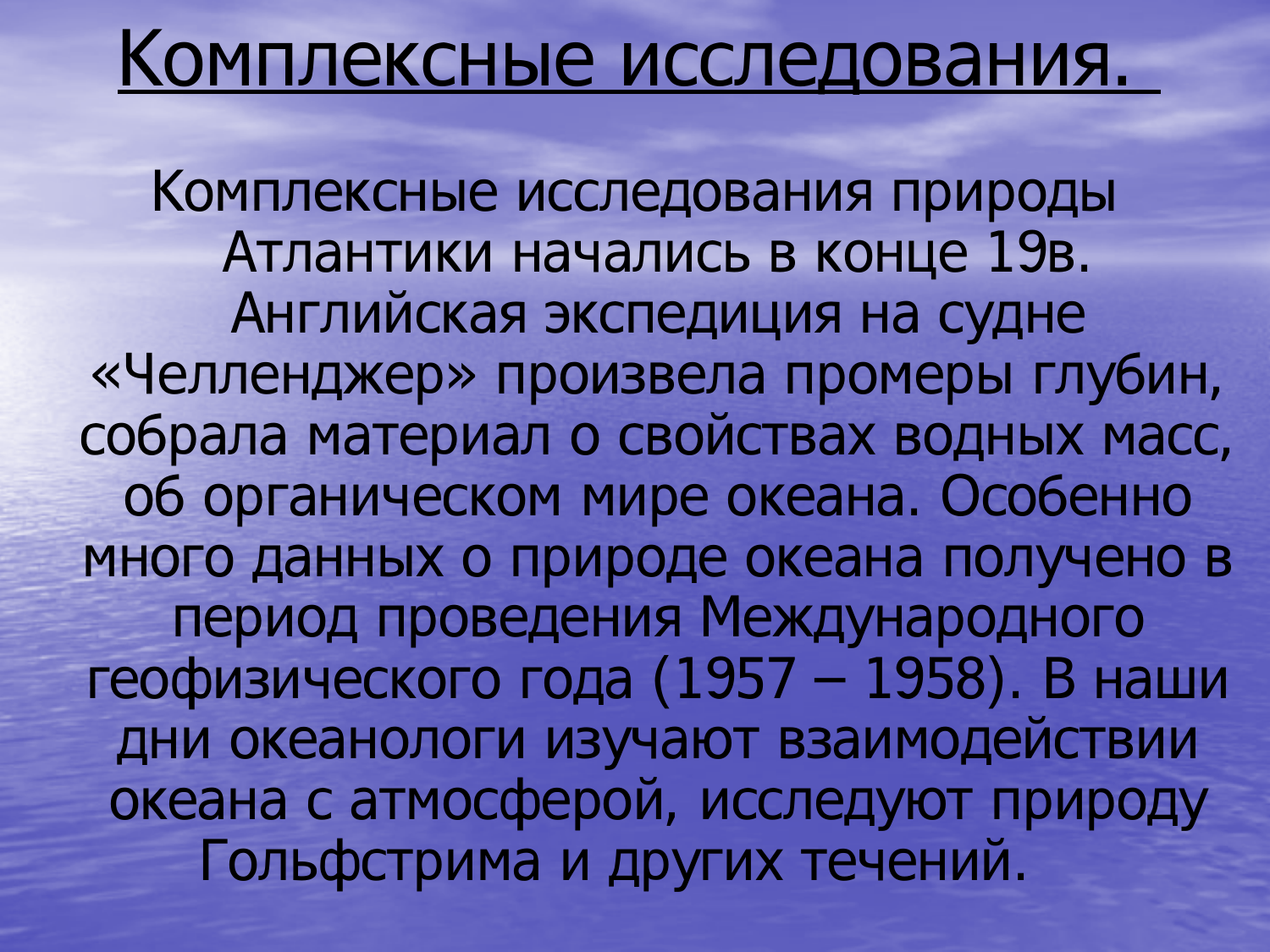

# Комплексные исследования.
Комплексные исследования природы Атлантики начались в конце 19в. Английская экспедиция на судне «Челленджер» произвела промеры глубин, собрала материал о свойствах водных масс, об органическом мире океана. Особенно много данных о природе океана получено в период проведения Международного геофизического года (1957 – 1958). В наши дни океанологи изучают взаимодействии океана с атмосферой, исследуют природу Гольфстрима и других течений.